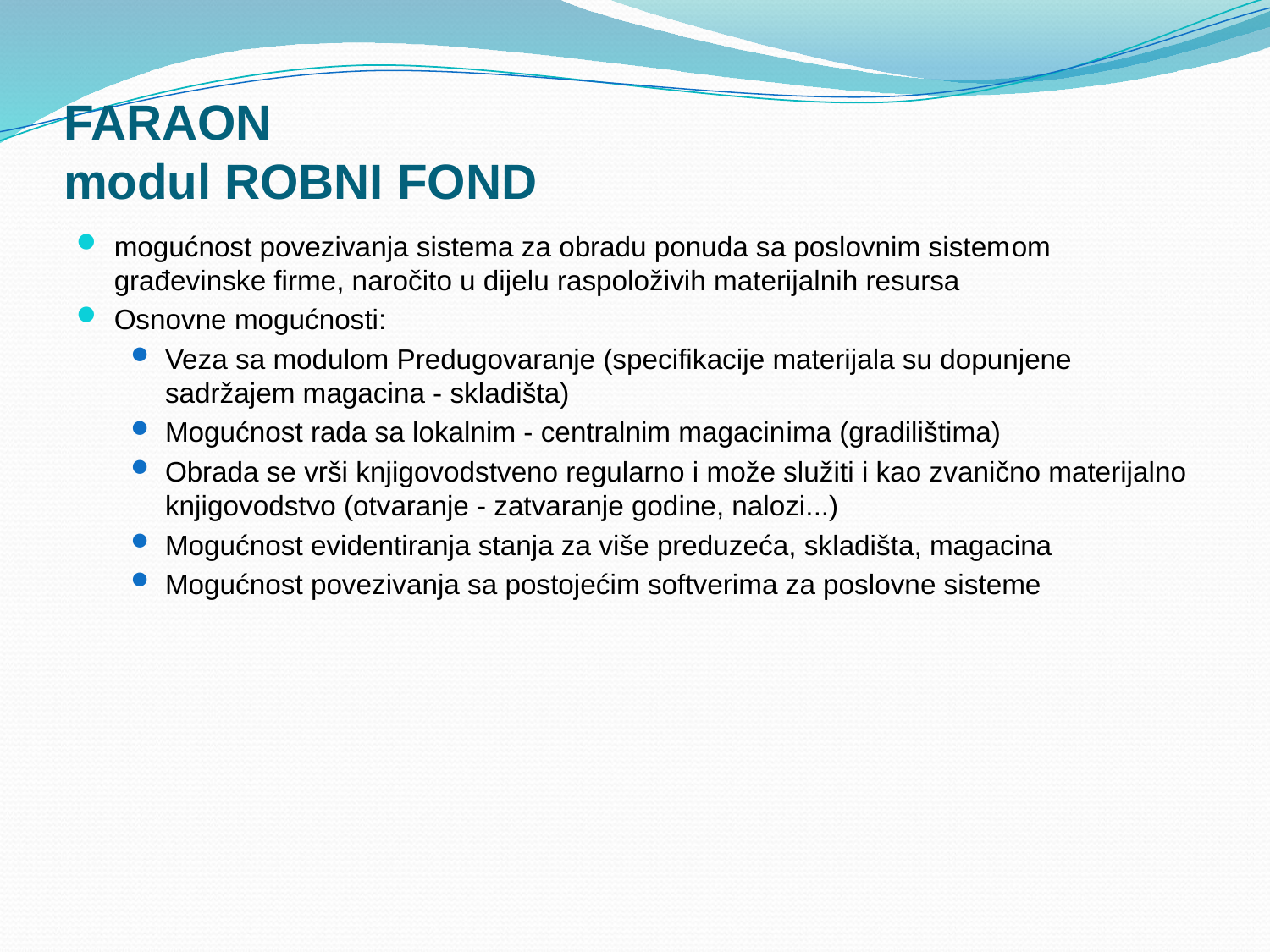

# FARAON modul ROBNI FOND
mogućnost povezivanja sistema za obradu ponuda sa poslovnim sistemom građevinske firme, naročito u dijelu raspoloživih materijalnih resursa
Osnovne mogućnosti:
Veza sa modulom Predugovaranje (specifikacije materijala su dopunjene sadržajem magacina - skladišta)
Mogućnost rada sa lokalnim - centralnim magacinima (gradilištima)
Obrada se vrši knjigovodstveno regularno i može služiti i kao zvanično materijalno knjigovodstvo (otvaranje - zatvaranje godine, nalozi...)
Mogućnost evidentiranja stanja za više preduzeća, skladišta, magacina
Mogućnost povezivanja sa postojećim softverima za poslovne sisteme